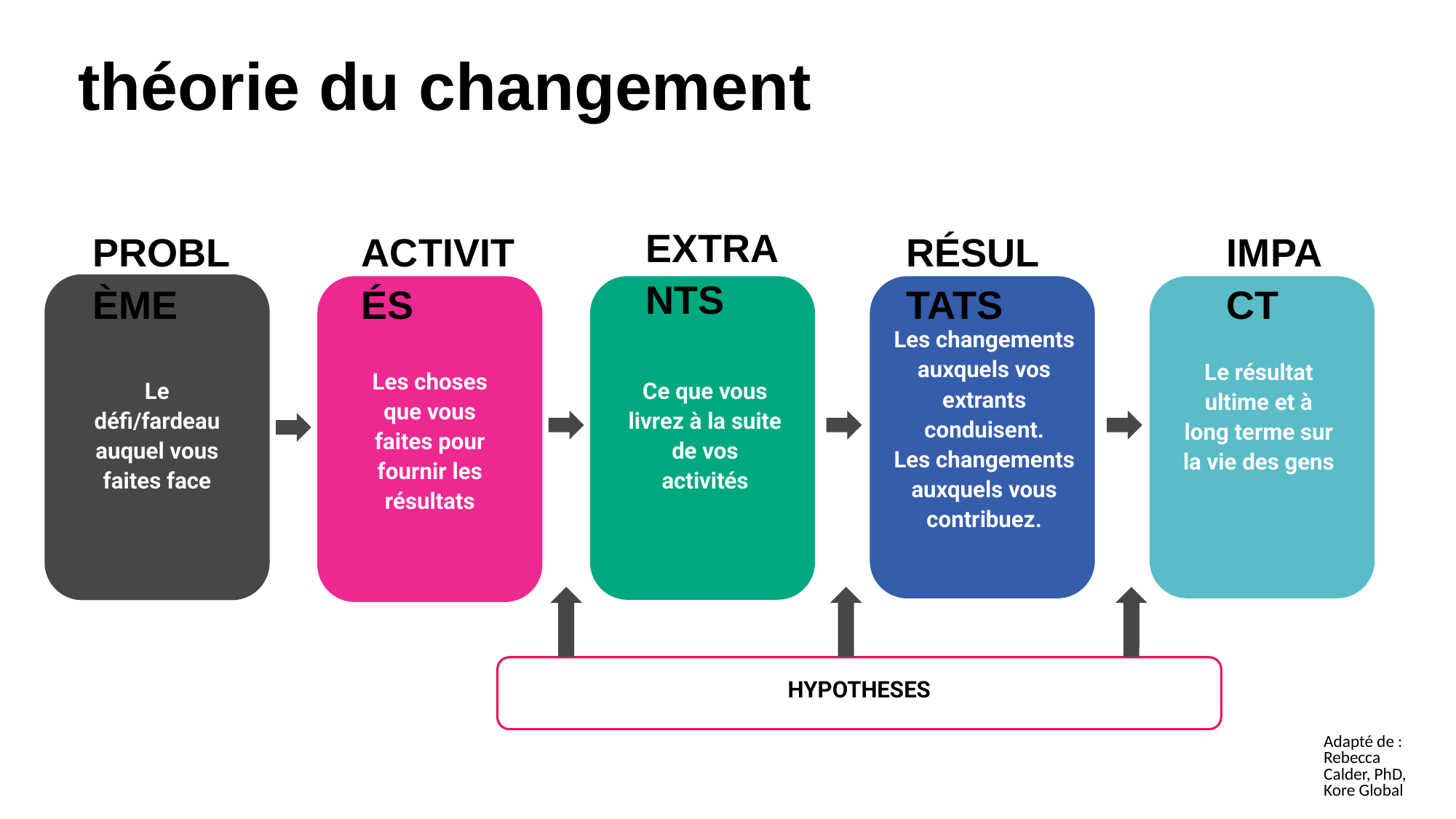

théorie du changement

EXTRANTS
PROBLÈME
RÉSULTATS
IMPACT
ACTIVITÉS

Les changements auxquels vos extrants conduisent.
Les changements auxquels vous contribuez.
Le résultat ultime et à long terme sur la vie des gens
Les choses que vous faites pour fournir les résultats
Ce que vous livrez à la suite de vos activités
Le défi/fardeau auquel vous faites face

HYPOTHESES

Adapté de : Rebecca Calder, PhD, Kore Global